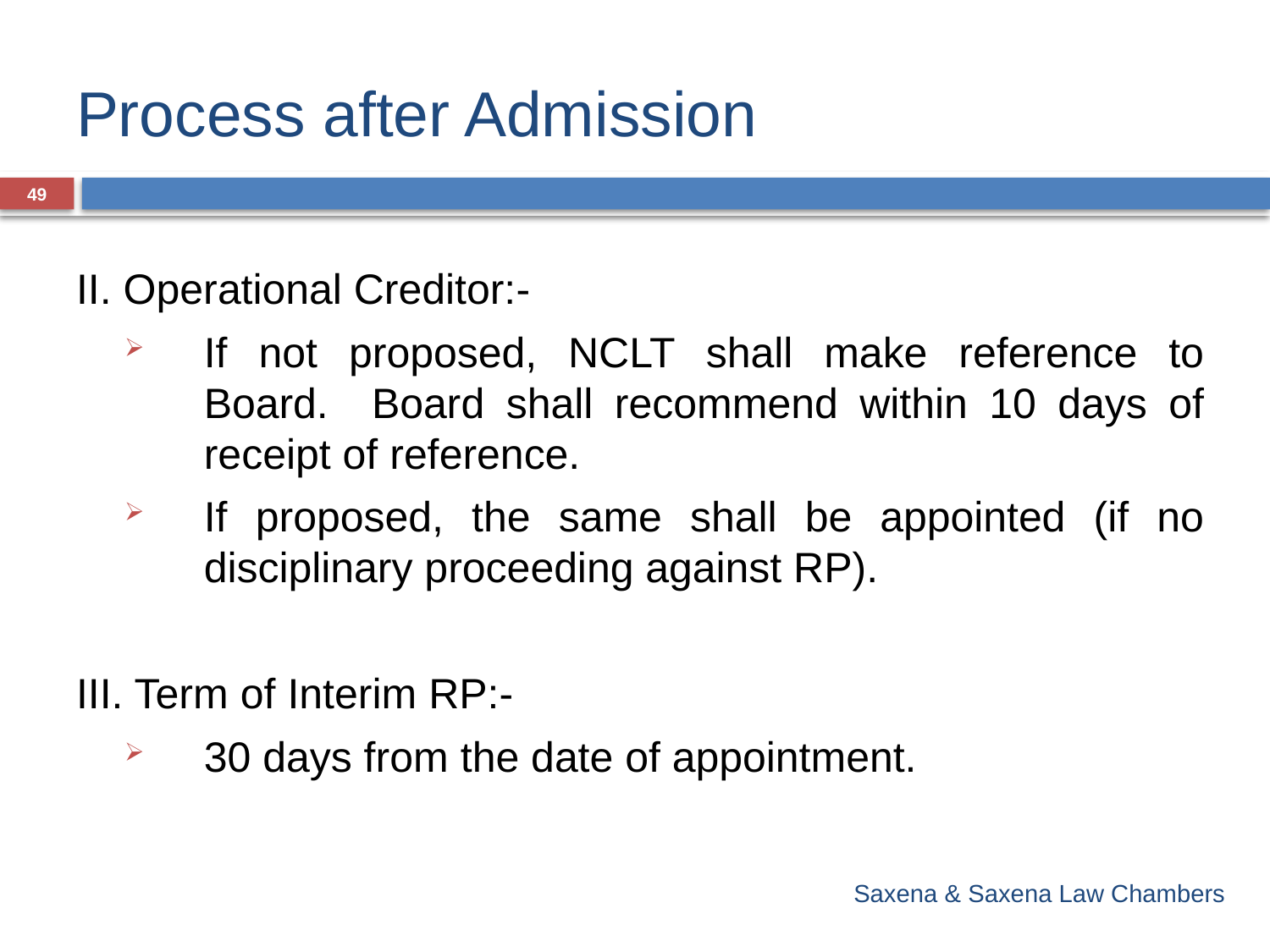

# Process after Admission
49

II. Operational Creditor:-
If not proposed, NCLT shall make reference to Board.  Board shall recommend within 10 days of receipt of reference.
If proposed, the same shall be appointed (if no disciplinary proceeding against RP).

III. Term of Interim RP:-
30 days from the date of appointment.

Saxena & Saxena Law Chambers